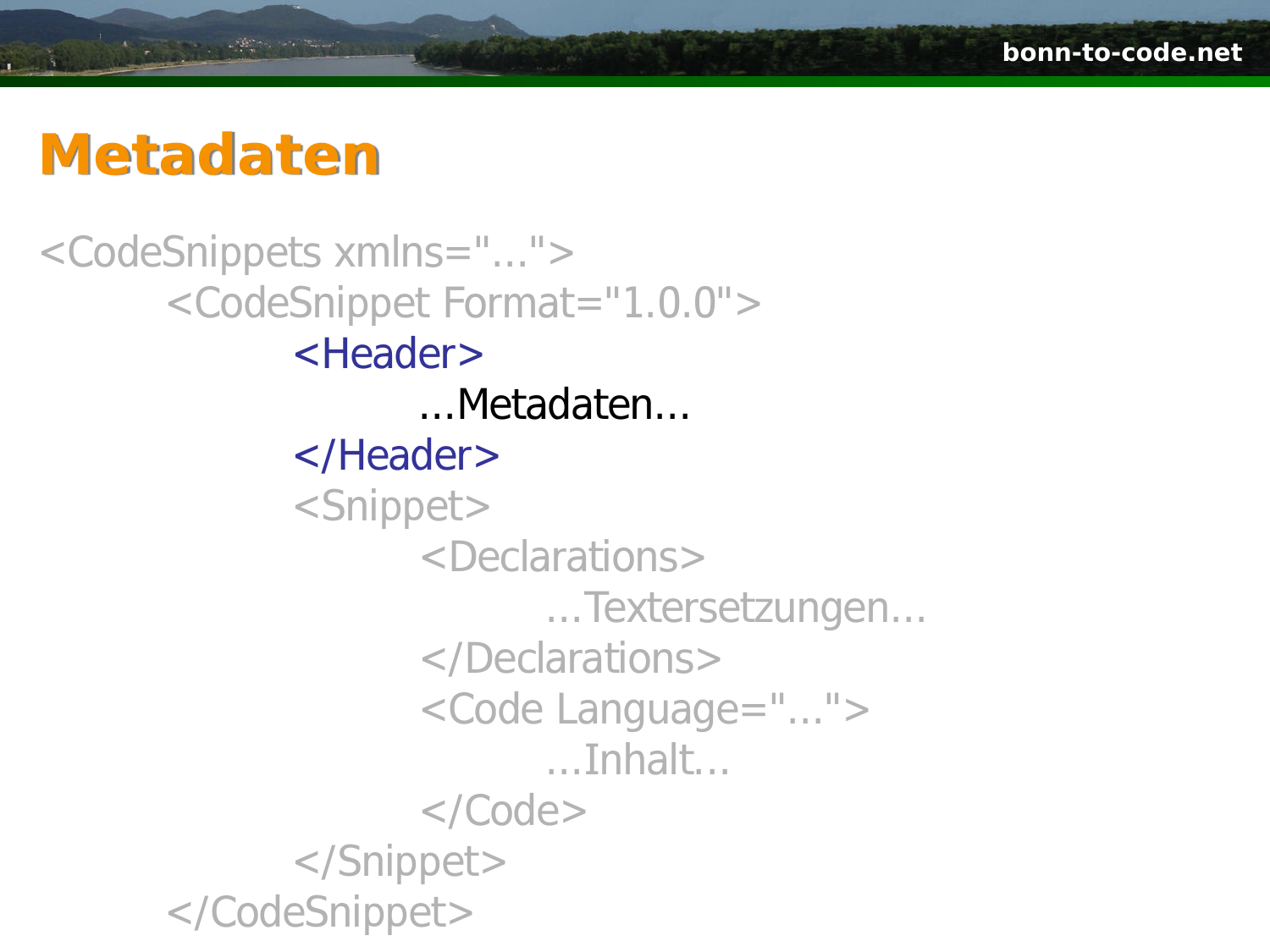

# Metadaten
<CodeSnippets xmlns="...">
	<CodeSnippet Format="1.0.0">
		<Header>
			...Metadaten...
		</Header>
		<Snippet>
			<Declarations>
				...Textersetzungen...
			</Declarations>
			<Code Language="...">
				...Inhalt...
			</Code>
		</Snippet>
	</CodeSnippet>